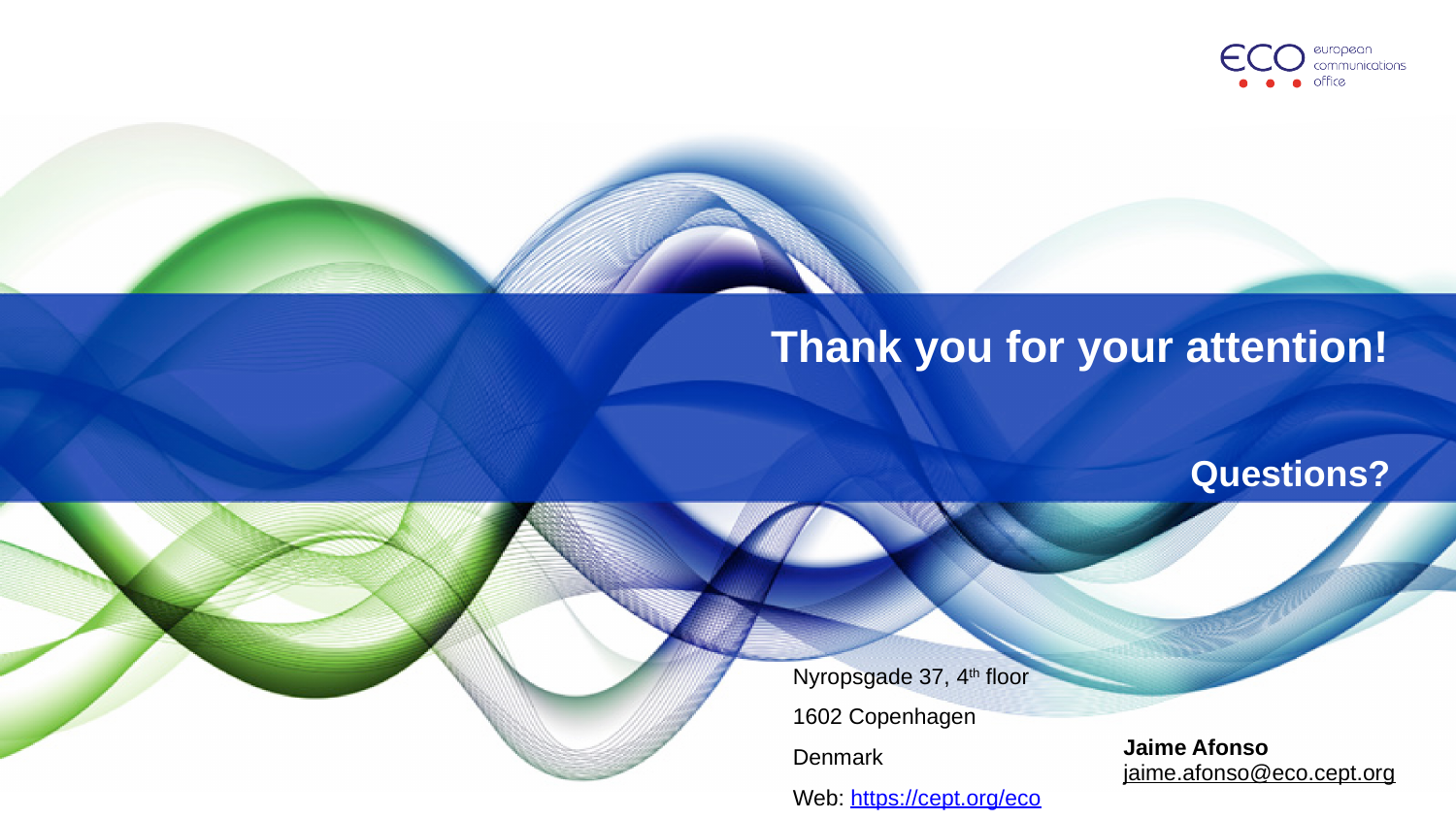

Thank you for your attention!
Questions?
| Nyropsgade 37, 4​th floor |
| --- |
| 1602 Copenhagen |
| Denmark |
| Web: https://cept.org/eco |
| Jaime Afonso |
| --- |
| jaime.afonso@eco.cept.org |
|  |